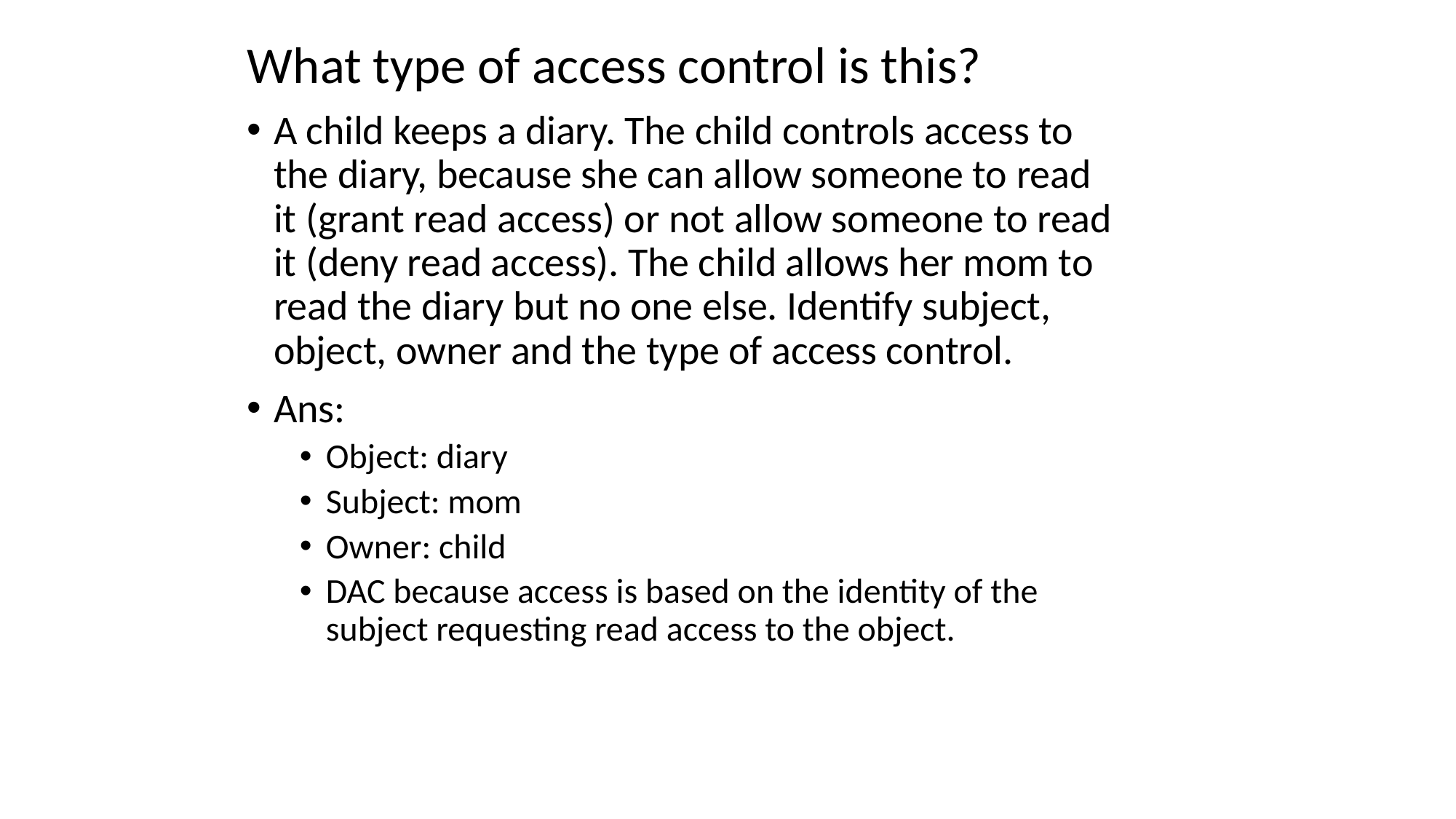

# What type of access control is this?
A child keeps a diary. The child controls access to the diary, because she can allow someone to read it (grant read access) or not allow someone to read it (deny read access). The child allows her mom to read the diary but no one else. Identify subject, object, owner and the type of access control.
Ans:
Object: diary
Subject: mom
Owner: child
DAC because access is based on the identity of the subject requesting read access to the object.